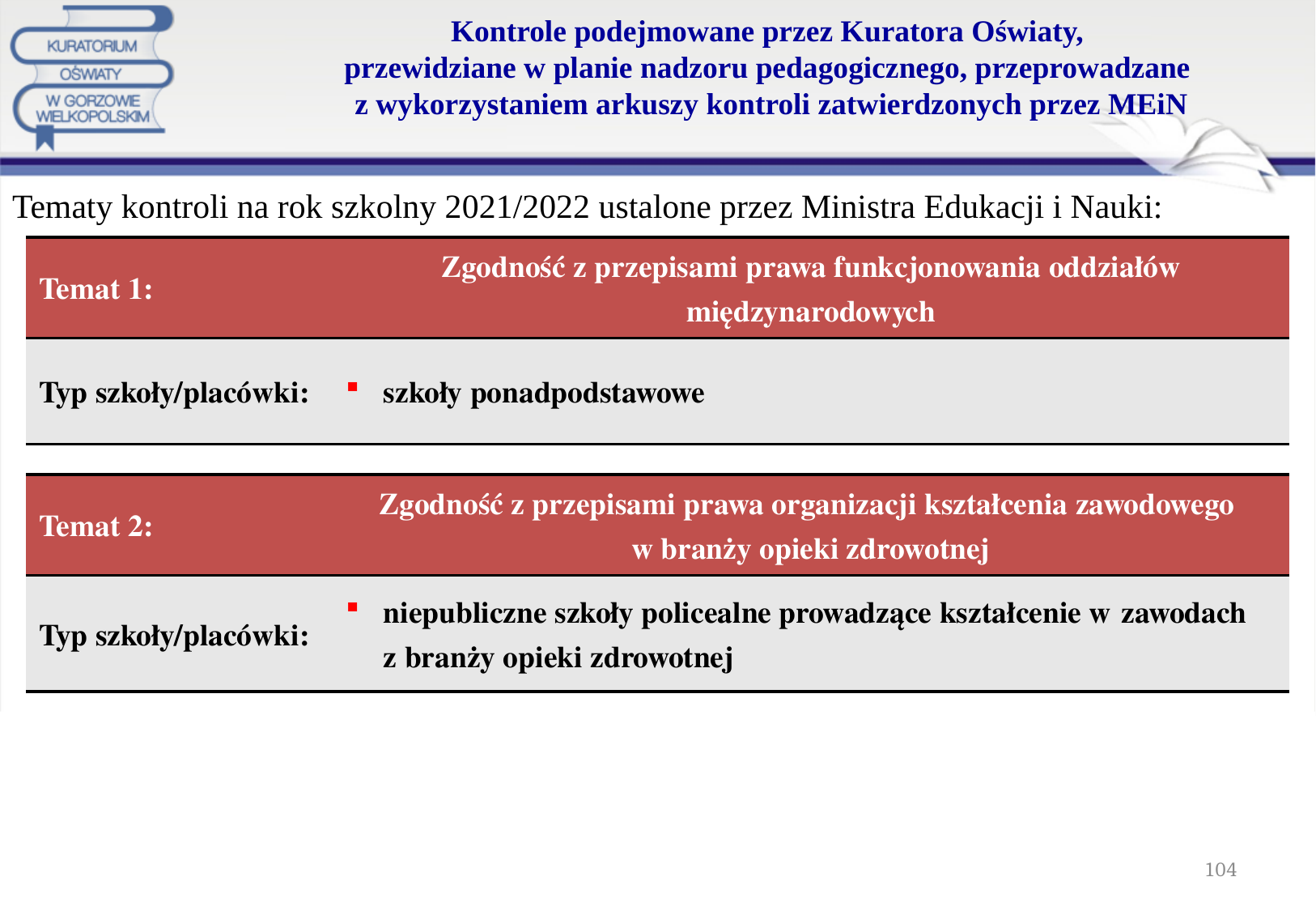

# Kontrole podejmowane przez Kuratora Oświaty, przewidziane w planie nadzoru pedagogicznego, przeprowadzane z wykorzystaniem arkuszy kontroli zatwierdzonych przez MEiN
Tematy kontroli na rok szkolny 2021/2022 ustalone przez Ministra Edukacji i Nauki:

| Temat 1: | Zgodność z przepisami prawa funkcjonowania oddziałów międzynarodowych |
| --- | --- |
| Typ szkoły/placówki: | szkoły ponadpodstawowe |
| Temat 2: | Zgodność z przepisami prawa organizacji kształcenia zawodowego w branży opieki zdrowotnej |
| --- | --- |
| Typ szkoły/placówki: | niepubliczne szkoły policealne prowadzące kształcenie w zawodach z branży opieki zdrowotnej |

104